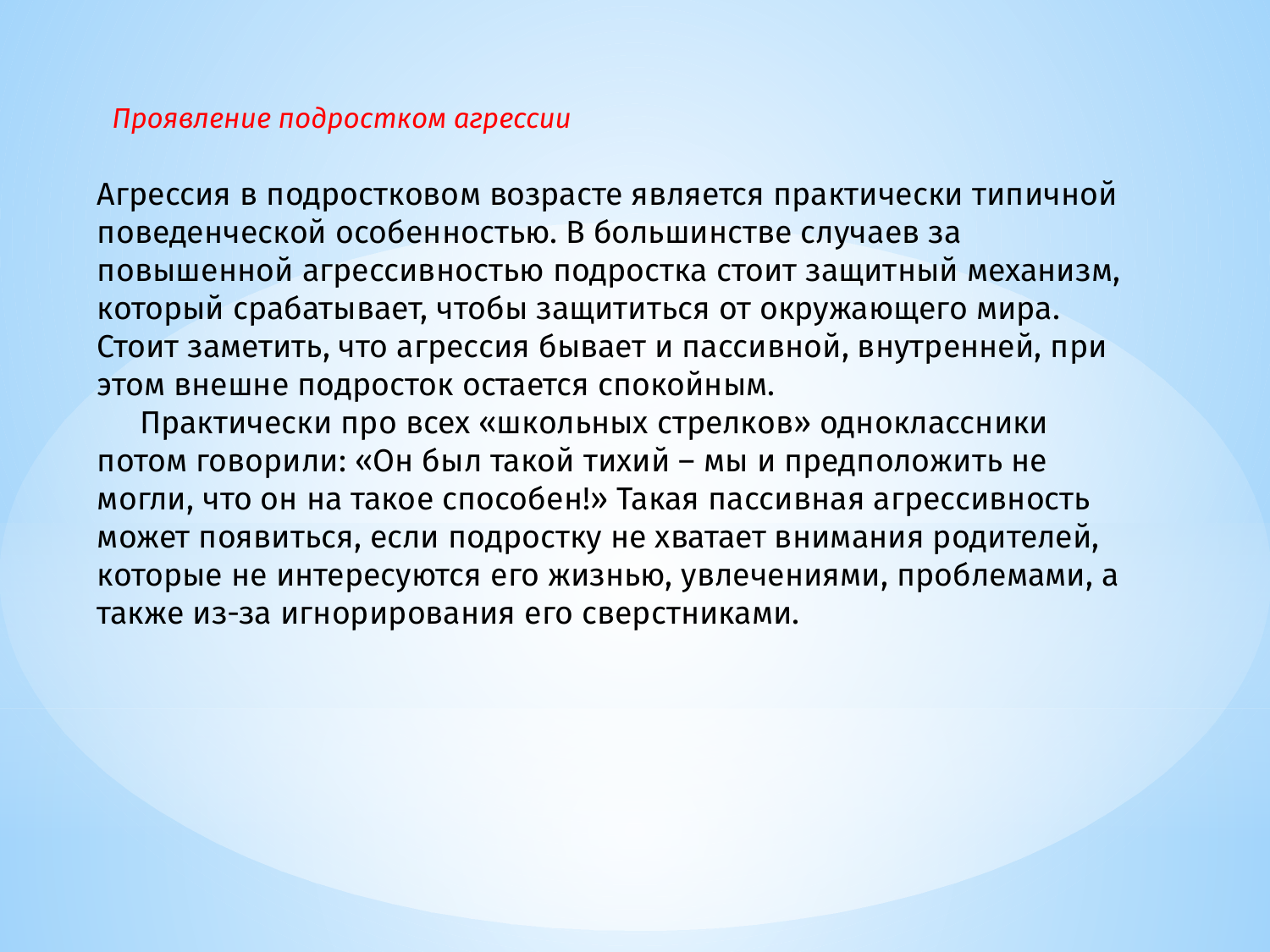

Проявление подростком агрессии

Агрессия в подростковом возрасте является практически типичной поведенческой особенностью. В большинстве случаев за повышенной агрессивностью подростка стоит защитный механизм, который срабатывает, чтобы защититься от окружающего мира. Стоит заметить, что агрессия бывает и пассивной, внутренней, при этом внешне подросток остается спокойным.
     Практически про всех «школьных стрелков» одноклассники потом говорили: «Он был такой тихий – мы и предположить не могли, что он на такое способен!» Такая пассивная агрессивность может появиться, если подростку не хватает внимания родителей, которые не интересуются его жизнью, увлечениями, проблемами, а также из-за игнорирования его сверстниками.